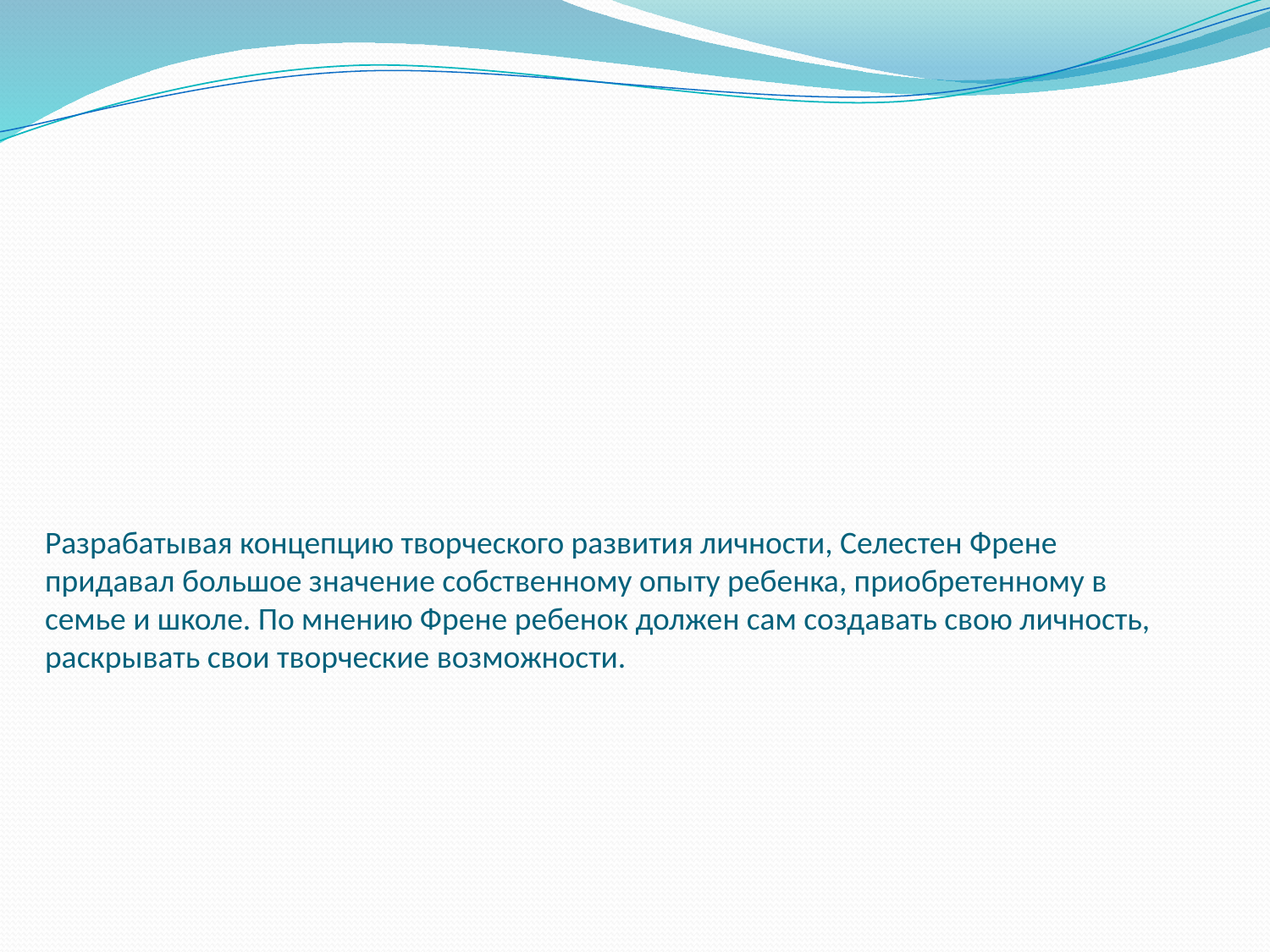

# Разрабатывая концепцию творческого развития личности, Селестен Френе придавал большое значение собственному опыту ребенка, приобретенному в семье и школе. По мнению Френе ребенок должен сам создавать свою личность, раскрывать свои творческие возможности.